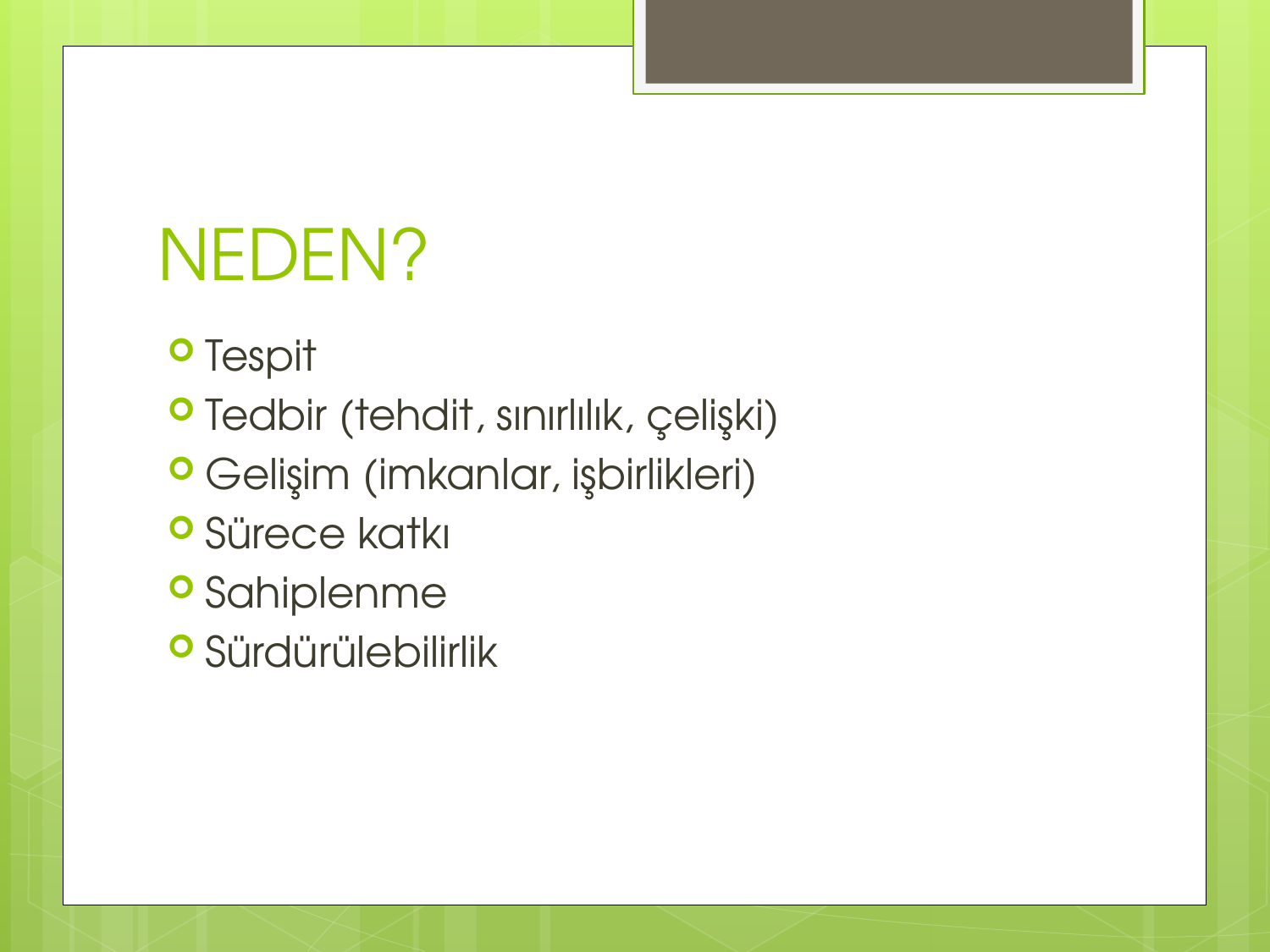

# NEDEN?
Tespit
Tedbir (tehdit, sınırlılık, çelişki)
Gelişim (imkanlar, işbirlikleri)
Sürece katkı
Sahiplenme
Sürdürülebilirlik